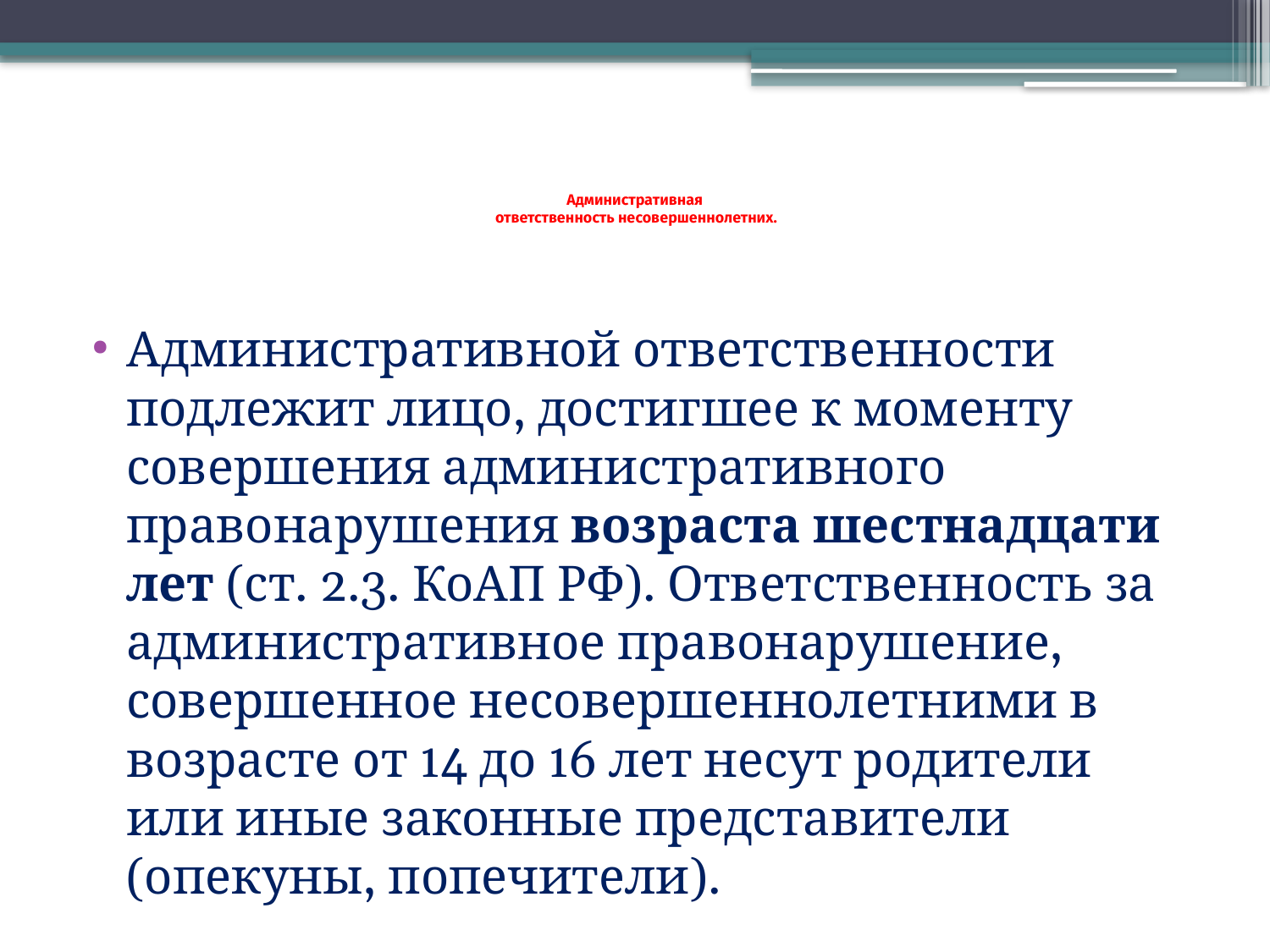

# Административная ответственность несовершеннолетних.
Административной ответственности подлежит лицо, достигшее к моменту совершения административного правонарушения возраста шестнадцати лет (ст. 2.3. КоАП РФ). Ответственность за административное правонарушение, совершенное несовершеннолетними в возрасте от 14 до 16 лет несут родители или иные законные представители (опекуны, попечители).